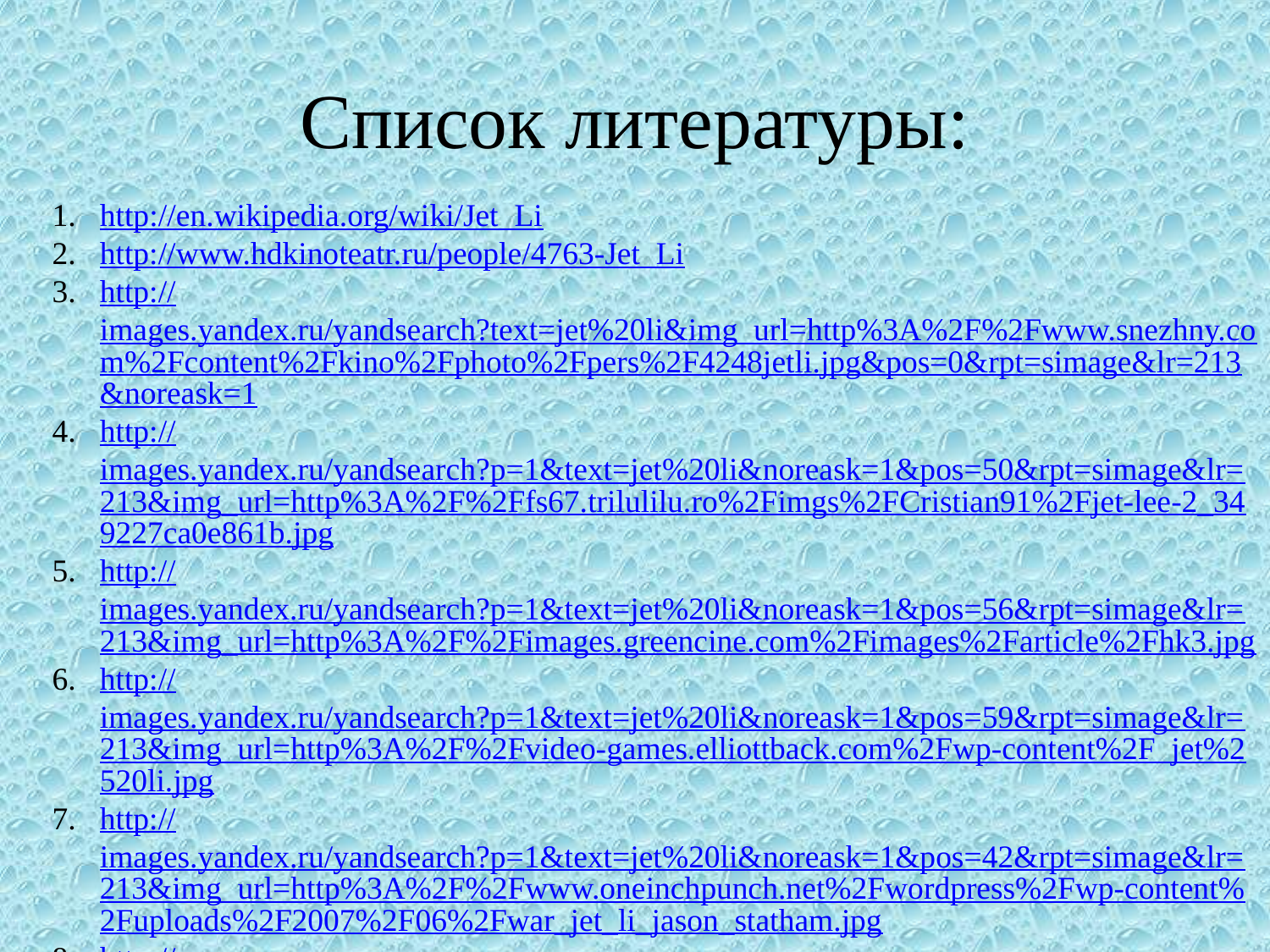

# Список литературы:
http://en.wikipedia.org/wiki/Jet_Li
http://www.hdkinoteatr.ru/people/4763-Jet_Li
http://images.yandex.ru/yandsearch?text=jet%20li&img_url=http%3A%2F%2Fwww.snezhny.com%2Fcontent%2Fkino%2Fphoto%2Fpers%2F4248jetli.jpg&pos=0&rpt=simage&lr=213&noreask=1
http://images.yandex.ru/yandsearch?p=1&text=jet%20li&noreask=1&pos=50&rpt=simage&lr=213&img_url=http%3A%2F%2Ffs67.trilulilu.ro%2Fimgs%2FCristian91%2Fjet-lee-2_349227ca0e861b.jpg
http://images.yandex.ru/yandsearch?p=1&text=jet%20li&noreask=1&pos=56&rpt=simage&lr=213&img_url=http%3A%2F%2Fimages.greencine.com%2Fimages%2Farticle%2Fhk3.jpg
http://images.yandex.ru/yandsearch?p=1&text=jet%20li&noreask=1&pos=59&rpt=simage&lr=213&img_url=http%3A%2F%2Fvideo-games.elliottback.com%2Fwp-content%2F_jet%2520li.jpg
http://images.yandex.ru/yandsearch?p=1&text=jet%20li&noreask=1&pos=42&rpt=simage&lr=213&img_url=http%3A%2F%2Fwww.oneinchpunch.net%2Fwordpress%2Fwp-content%2Fuploads%2F2007%2F06%2Fwar_jet_li_jason_statham.jpg
http://images.yandex.ru/yandsearch?p=1&text=jet%20li&noreask=1&pos=31&rpt=simage&lr=213&img_url=http%3A%2F%2Fmedia.port-network.com%2Fpicture%2Finstance_4%2F114617_4.jpg